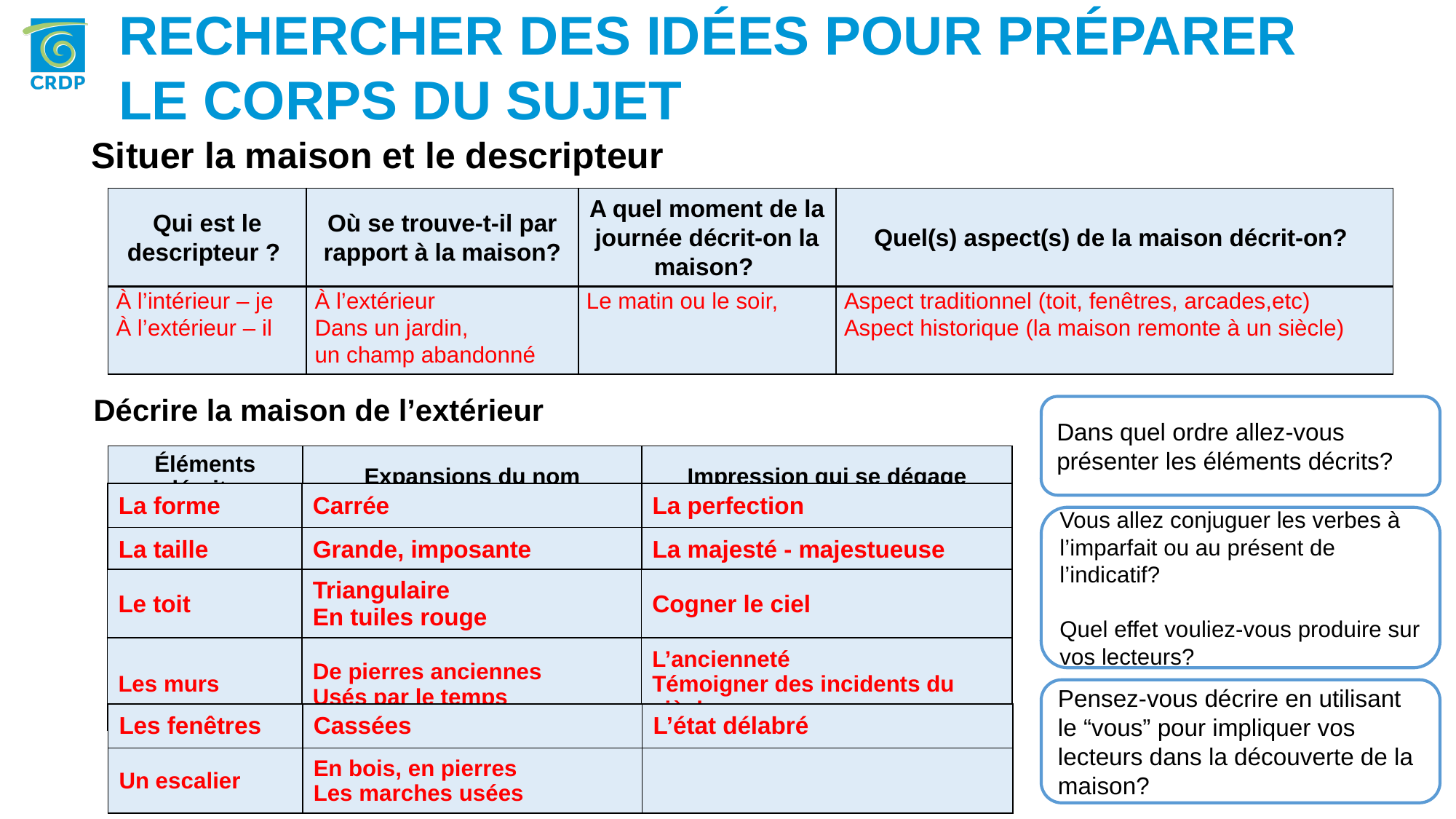

RECHERCHER DES IDÉES POUR PRÉPARER LE CORPS DU SUJET
Situer la maison et le descripteur
| Qui est le descripteur ? | Où se trouve-t-il par rapport à la maison? | A quel moment de la journée décrit-on la maison? | Quel(s) aspect(s) de la maison décrit-on? |
| --- | --- | --- | --- |
| À l’intérieur – je À l’extérieur – il | À l’extérieur Dans un jardin, un champ abandonné | Le matin ou le soir, | Aspect traditionnel (toit, fenêtres, arcades,etc) Aspect historique (la maison remonte à un siècle) |
| --- | --- | --- | --- |
Décrire la maison de l’extérieur
Dans quel ordre allez-vous présenter les éléments décrits?
| Éléments décrits | Expansions du nom | Impression qui se dégage |
| --- | --- | --- |
| La forme | Carrée | La perfection |
| --- | --- | --- |
Vous allez conjuguer les verbes à l’imparfait ou au présent de l’indicatif?

Quel effet vouliez-vous produire sur vos lecteurs?
| La taille | Grande, imposante | La majesté - majestueuse |
| --- | --- | --- |
| Le toit | Triangulaire En tuiles rouge | Cogner le ciel |
| --- | --- | --- |
| Les murs | De pierres anciennes Usés par le temps | L’ancienneté Témoigner des incidents du siècle |
| --- | --- | --- |
Pensez-vous décrire en utilisant le “vous” pour impliquer vos lecteurs dans la découverte de la maison?
| Les fenêtres | Cassées | L’état délabré |
| --- | --- | --- |
| Un escalier | En bois, en pierres Les marches usées |  |